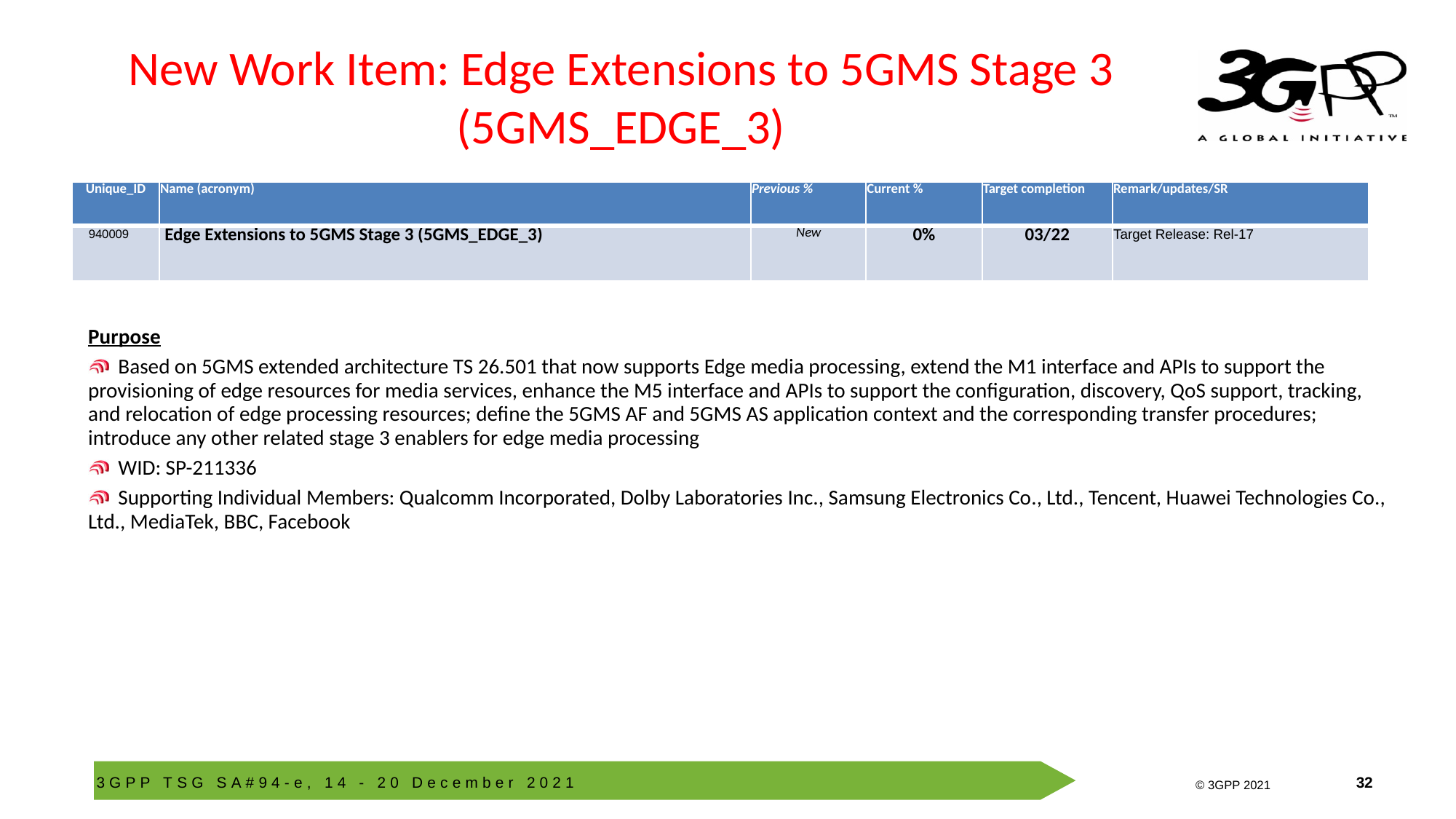

# New Work Item: Edge Extensions to 5GMS Stage 3 (5GMS_EDGE_3)
| Unique\_ID | Name (acronym) | Previous % | Current % | Target completion | Remark/updates/SR |
| --- | --- | --- | --- | --- | --- |
| 940009 | Edge Extensions to 5GMS Stage 3 (5GMS\_EDGE\_3) | New | 0% | 03/22 | Target Release: Rel-17 |
Purpose
  Based on 5GMS extended architecture TS 26.501 that now supports Edge media processing, extend the M1 interface and APIs to support the provisioning of edge resources for media services, enhance the M5 interface and APIs to support the configuration, discovery, QoS support, tracking, and relocation of edge processing resources; define the 5GMS AF and 5GMS AS application context and the corresponding transfer procedures; introduce any other related stage 3 enablers for edge media processing
  WID: SP-211336
  Supporting Individual Members: Qualcomm Incorporated, Dolby Laboratories Inc., Samsung Electronics Co., Ltd., Tencent, Huawei Technologies Co., Ltd., MediaTek, BBC, Facebook